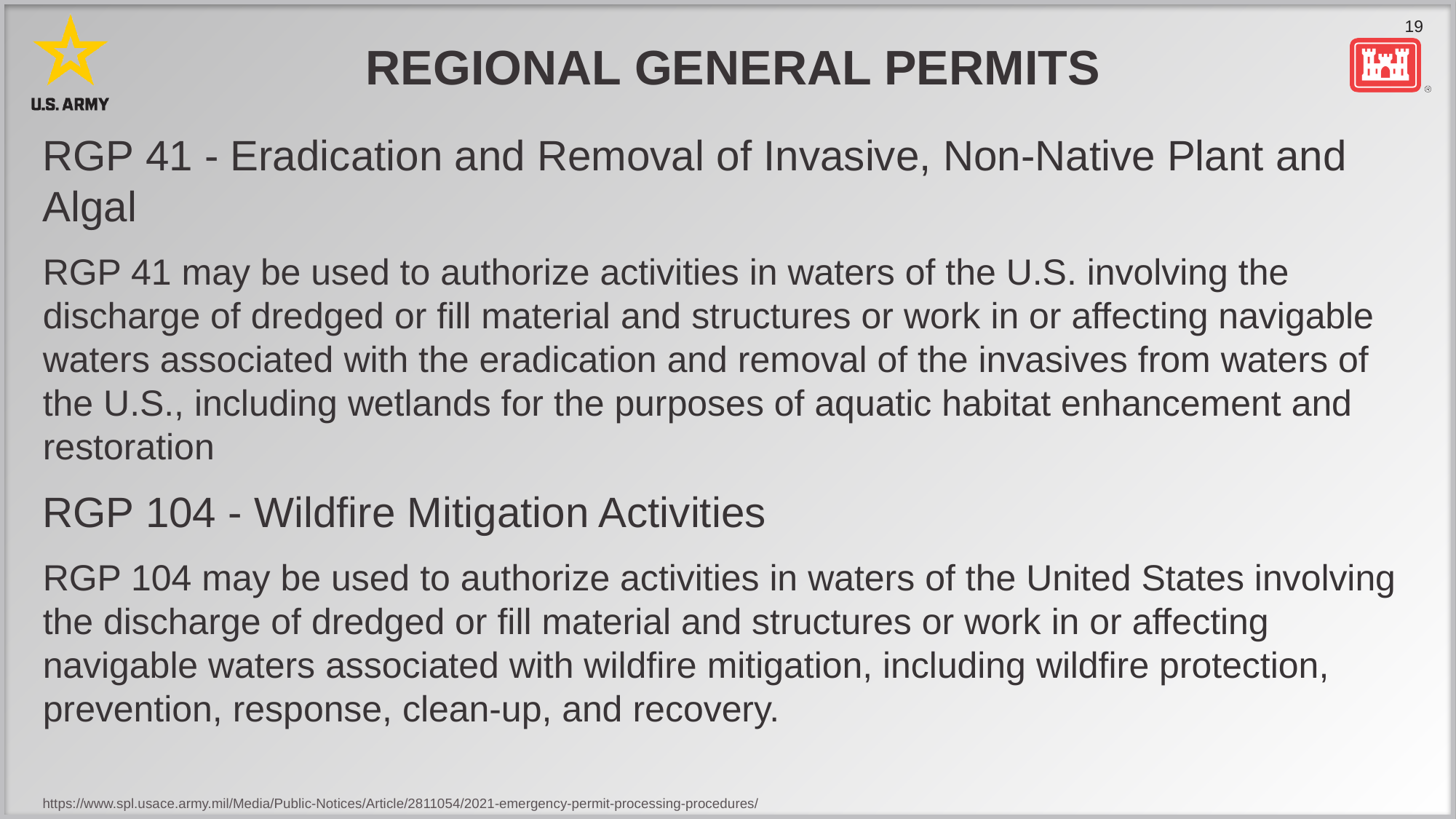

# Regional general permits
RGP 41 - Eradication and Removal of Invasive, Non-Native Plant and Algal
RGP 41 may be used to authorize activities in waters of the U.S. involving the discharge of dredged or fill material and structures or work in or affecting navigable waters associated with the eradication and removal of the invasives from waters of the U.S., including wetlands for the purposes of aquatic habitat enhancement and restoration
RGP 104 - Wildfire Mitigation Activities
RGP 104 may be used to authorize activities in waters of the United States involving the discharge of dredged or fill material and structures or work in or affecting navigable waters associated with wildfire mitigation, including wildfire protection, prevention, response, clean-up, and recovery.

https://www.spl.usace.army.mil/Media/Public-Notices/Article/2811054/2021-emergency-permit-processing-procedures/